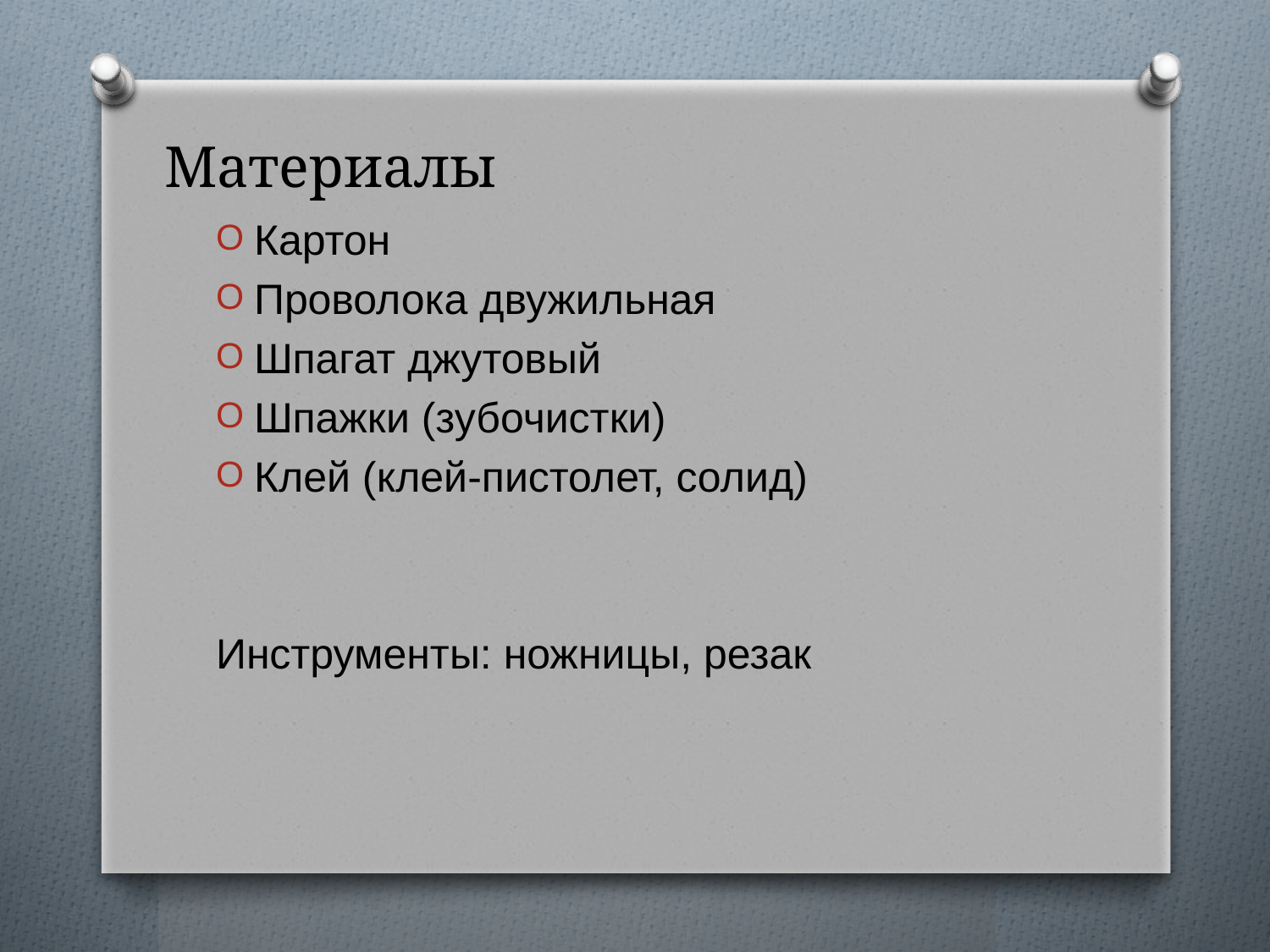

# Материалы
Картон
Проволока двужильная
Шпагат джутовый
Шпажки (зубочистки)
Клей (клей-пистолет, солид)

Инструменты: ножницы, резак